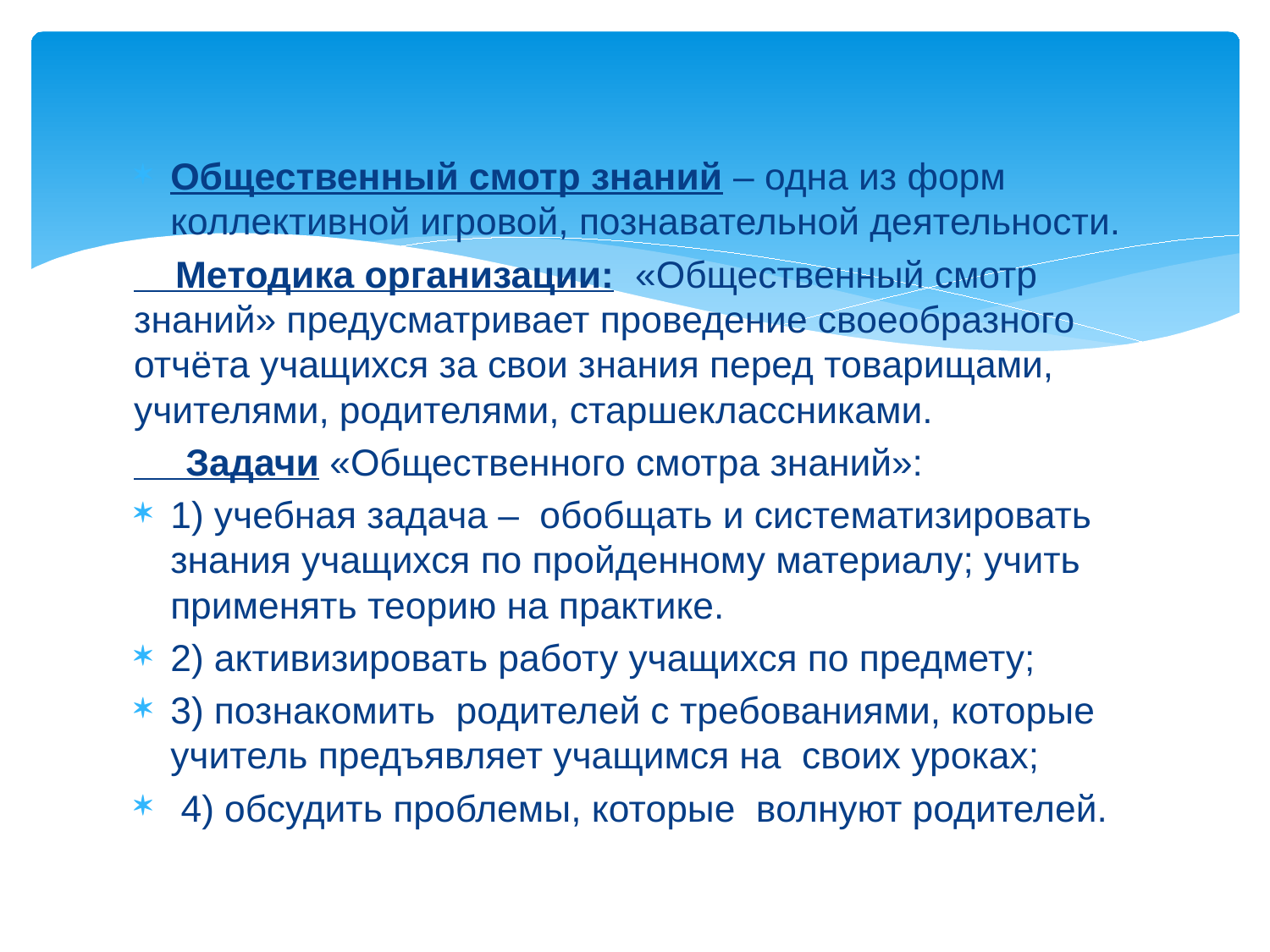

#
Общественный смотр знаний – одна из форм коллективной игровой, познавательной деятельности.
    Методика организации:  «Общественный смотр знаний» предусматривает проведение своеобразного отчёта учащихся за свои знания перед товарищами, учителями, родителями, старшеклассниками.
     Задачи «Общественного смотра знаний»:
1) учебная задача –  обобщать и систематизировать знания учащихся по пройденному материалу; учить применять теорию на практике.
2) активизировать работу учащихся по предмету;
3) познакомить  родителей с требованиями, которые учитель предъявляет учащимся на  своих уроках;
 4) обсудить проблемы, которые  волнуют родителей.